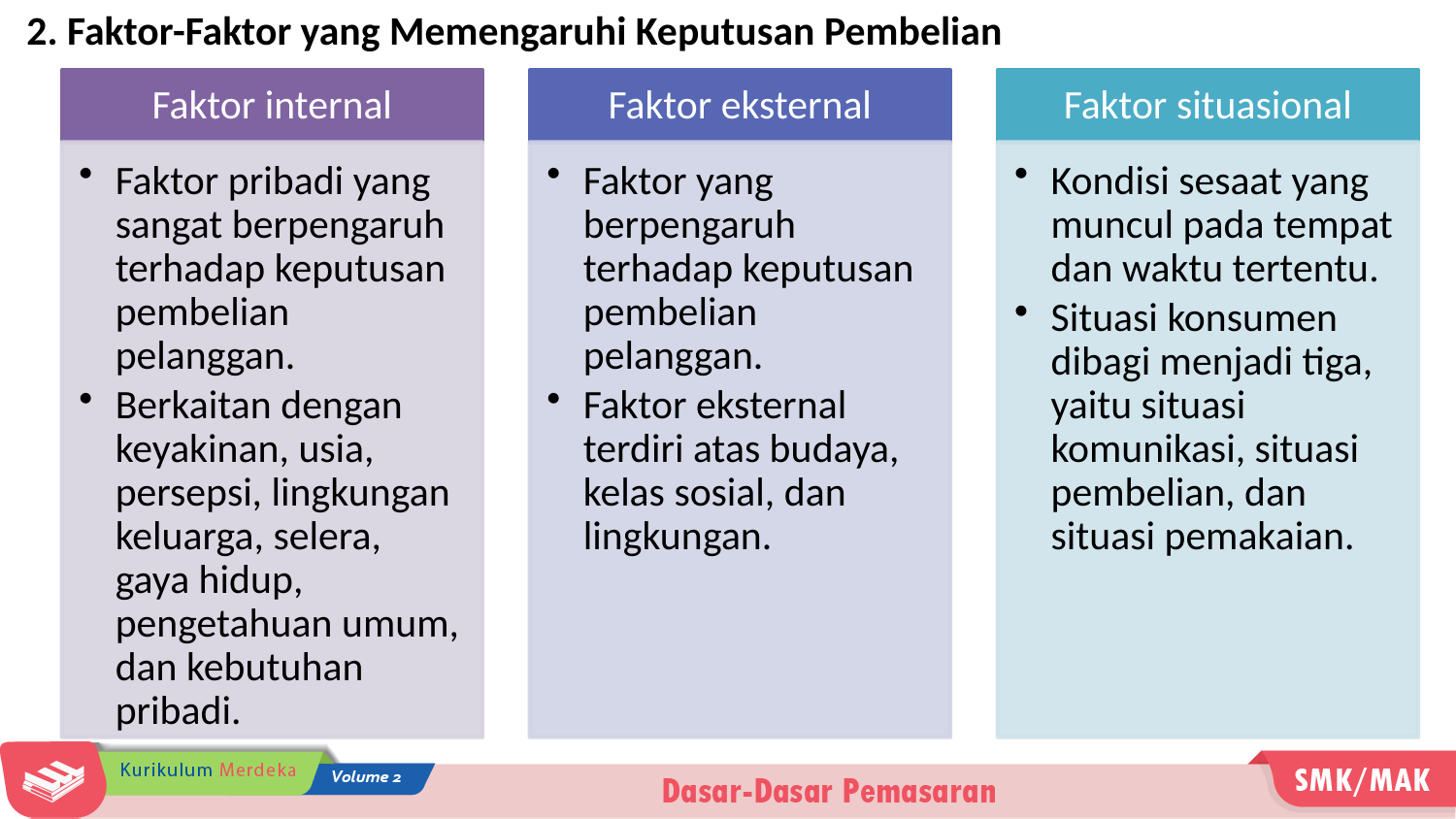

2. Faktor-Faktor yang Memengaruhi Keputusan Pembelian
Faktor internal
Faktor pribadi yang sangat berpengaruh terhadap keputusan pembelian pelanggan.
Berkaitan dengan keyakinan, usia, persepsi, lingkungan keluarga, selera, gaya hidup, pengetahuan umum, dan kebutuhan pribadi.
Faktor eksternal
Faktor yang berpengaruh terhadap keputusan pembelian pelanggan.
Faktor eksternal terdiri atas budaya, kelas sosial, dan lingkungan.
Faktor situasional
Kondisi sesaat yang muncul pada tempat dan waktu tertentu.
Situasi konsumen dibagi menjadi tiga, yaitu situasi komunikasi, situasi pembelian, dan situasi pemakaian.